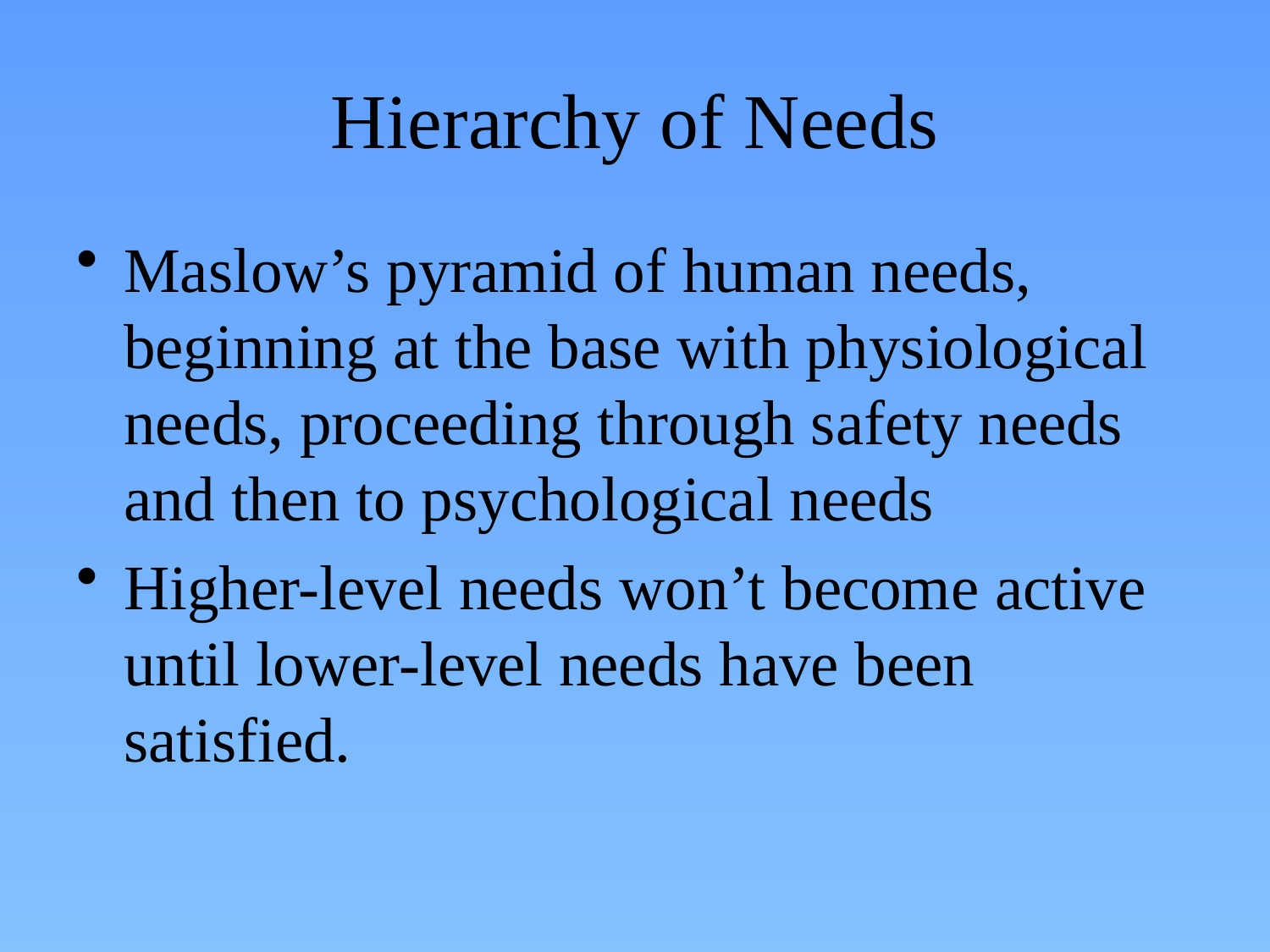

# Hierarchy of Needs
Maslow’s pyramid of human needs, beginning at the base with physiological needs, proceeding through safety needs and then to psychological needs
Higher-level needs won’t become active until lower-level needs have been satisfied.